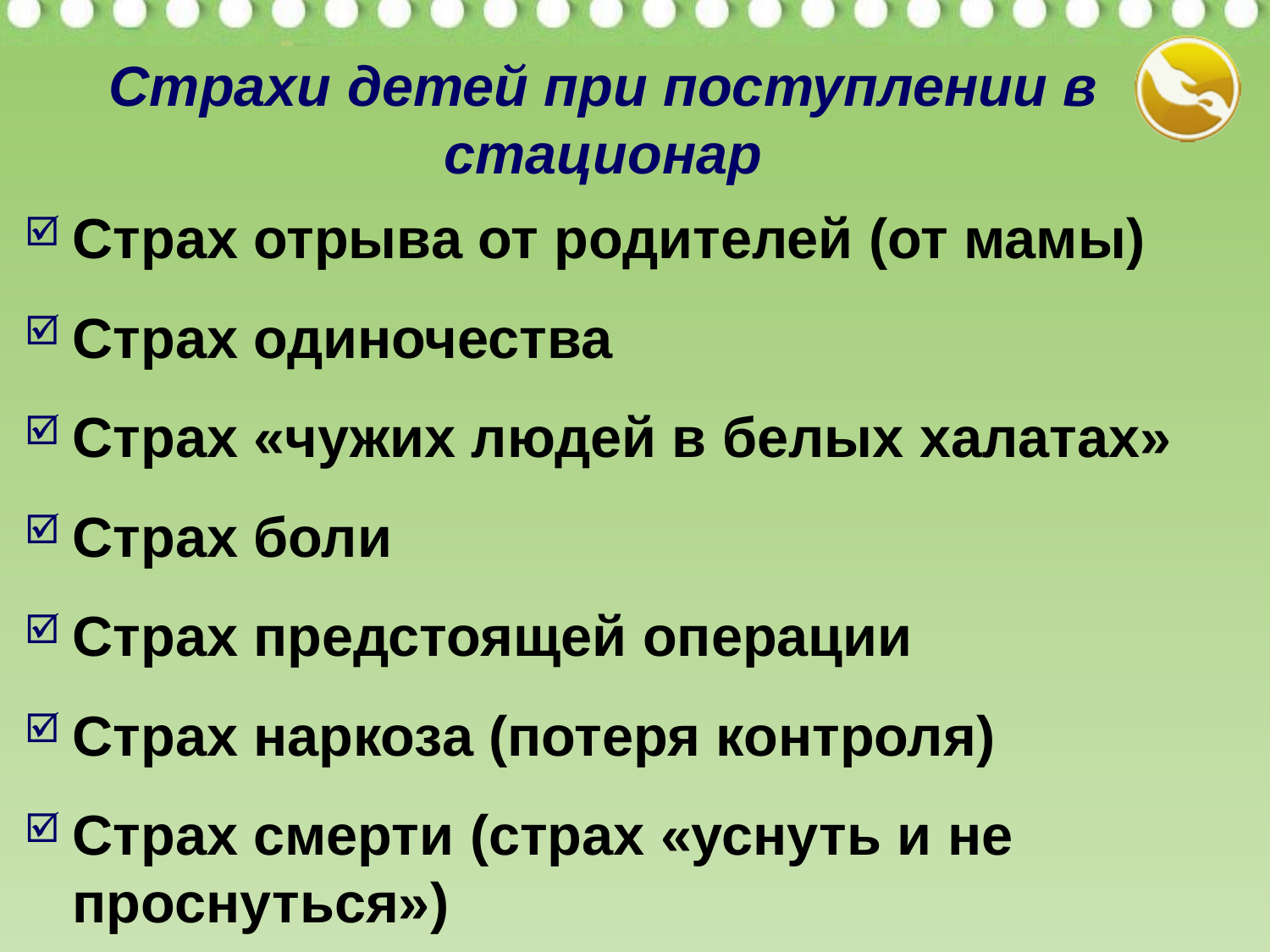

# Страхи детей при поступлении в стационар
Страх отрыва от родителей (от мамы)
Страх одиночества
Страх «чужих людей в белых халатах»
Страх боли
Страх предстоящей операции
Страх наркоза (потеря контроля)
Страх смерти (страх «уснуть и не проснуться»)